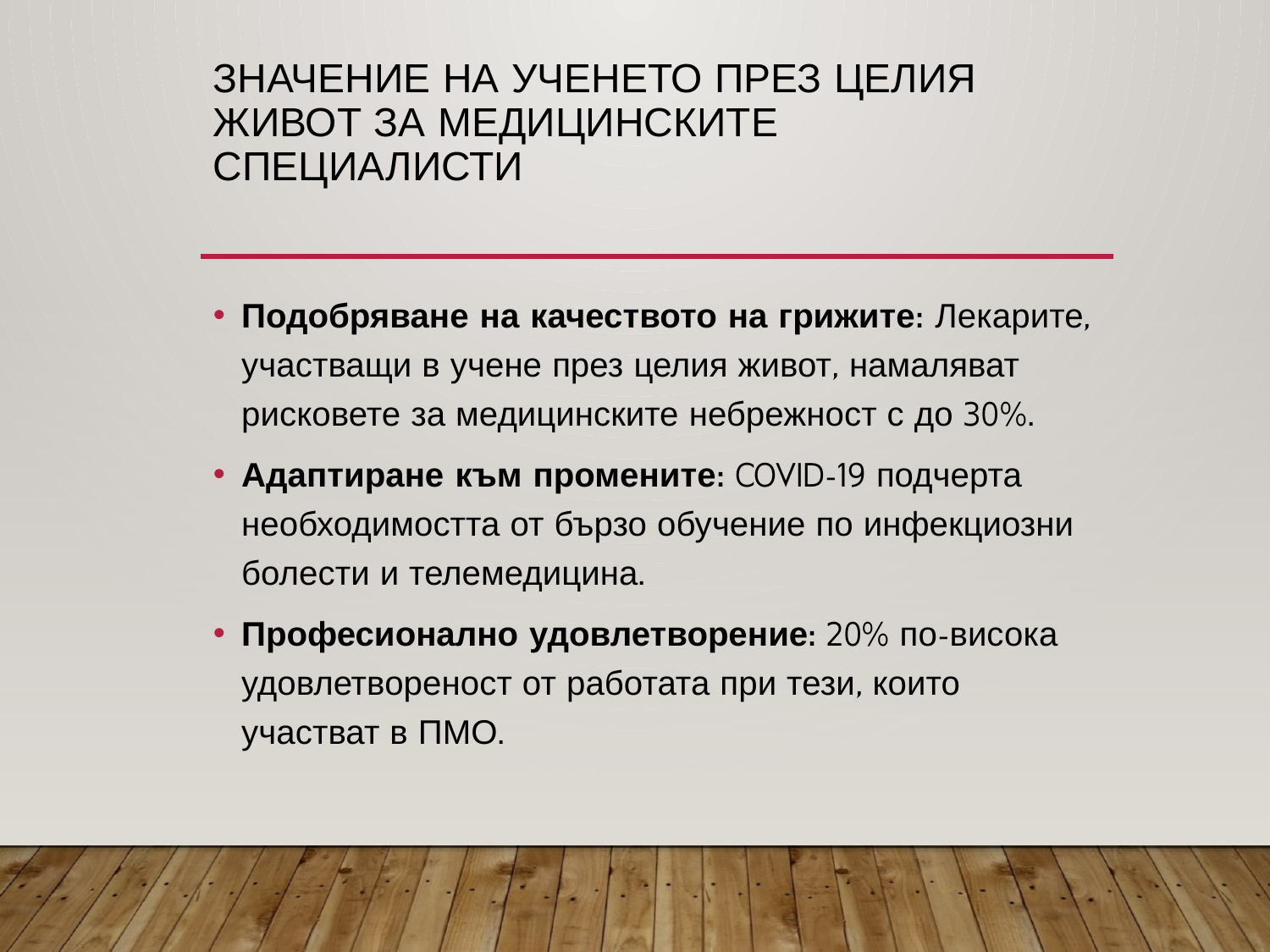

# Значение на ученето през целия живот за медицинските специалисти
Подобряване на качеството на грижите: Лекарите, участващи в учене през целия живот, намаляват рисковете за медицинските небрежност с до 30%.
Адаптиране към промените: COVID-19 подчерта необходимостта от бързо обучение по инфекциозни болести и телемедицина.
Професионално удовлетворение: 20% по-висока удовлетвореност от работата при тези, които участват в ПМО.